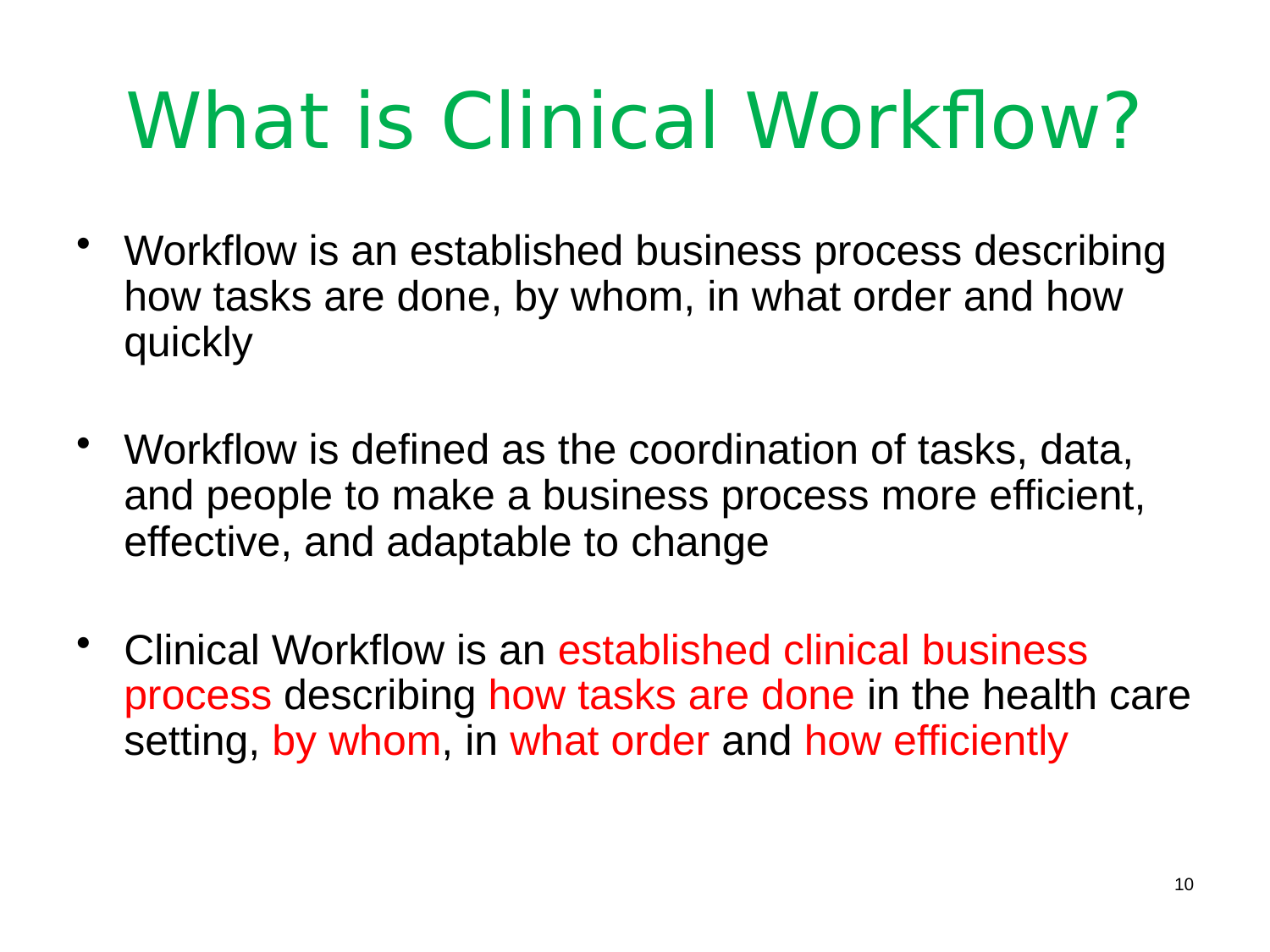

# What is Clinical Workflow?
Workflow is an established business process describing how tasks are done, by whom, in what order and how quickly

Workflow is defined as the coordination of tasks, data, and people to make a business process more efficient, effective, and adaptable to change

Clinical Workflow is an established clinical business process describing how tasks are done in the health care setting, by whom, in what order and how efficiently

10